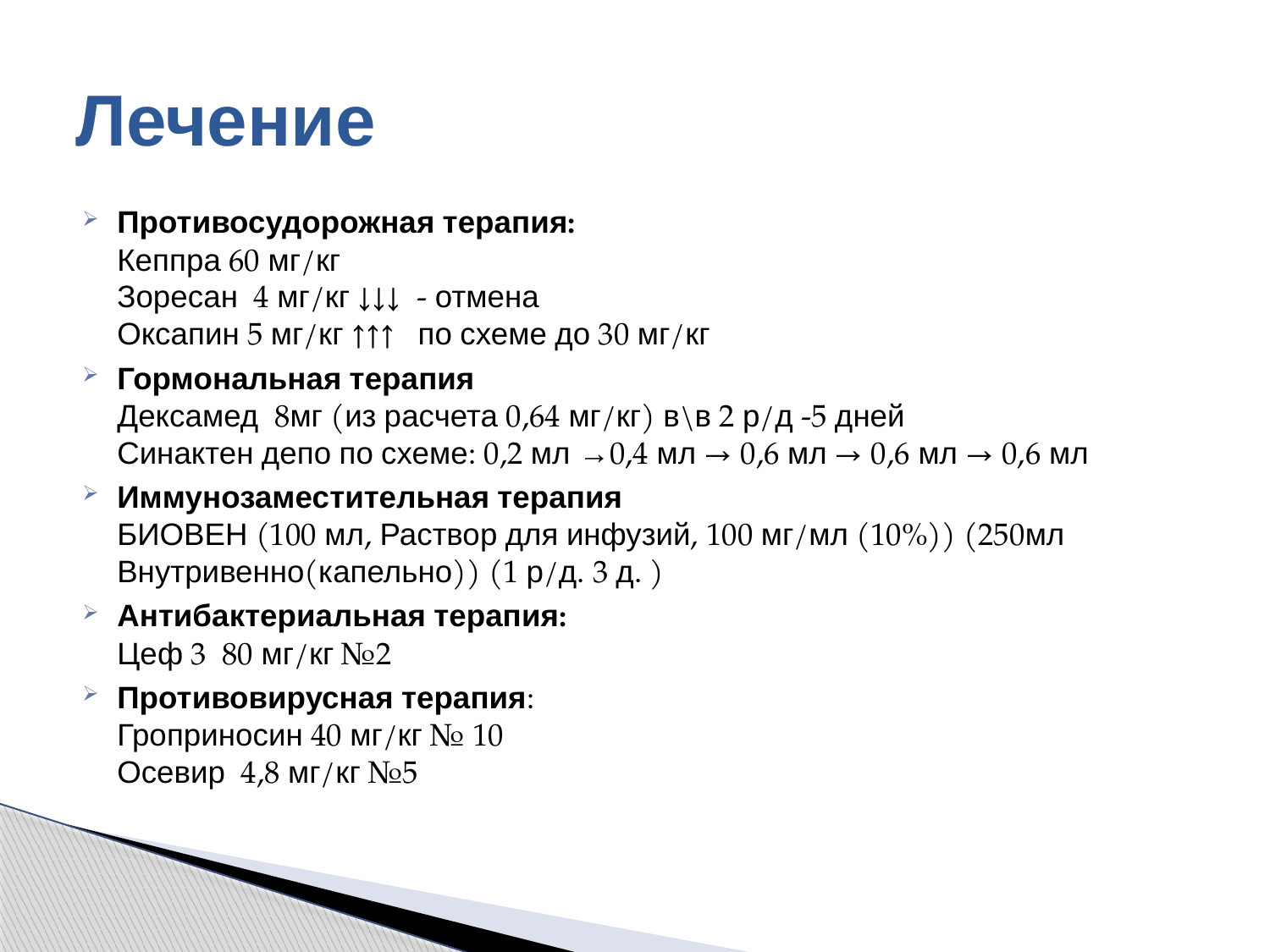

# Лечение
Противосудорожная терапия:
Кеппра 60 мг/кг
Зоресан  4 мг/кг ↓↓↓  - отмена
Оксапин 5 мг/кг ↑↑↑   по схеме до 30 мг/кг
Гормональная терапия
Дексамед  8мг (из расчета 0,64 мг/кг) в\в 2 р/д -5 дней
Синактен депо по схеме: 0,2 мл →0,4 мл → 0,6 мл → 0,6 мл → 0,6 мл
Иммунозаместительная терапия
БИОВЕН (100 мл, Раствор для инфузий, 100 мг/мл (10%)) (250мл Внутривенно(капельно)) (1 р/д. 3 д. )
Антибактериальная терапия:
Цеф 3  80 мг/кг №2
Противовирусная терапия:
Гроприносин 40 мг/кг № 10
Осевир  4,8 мг/кг №5